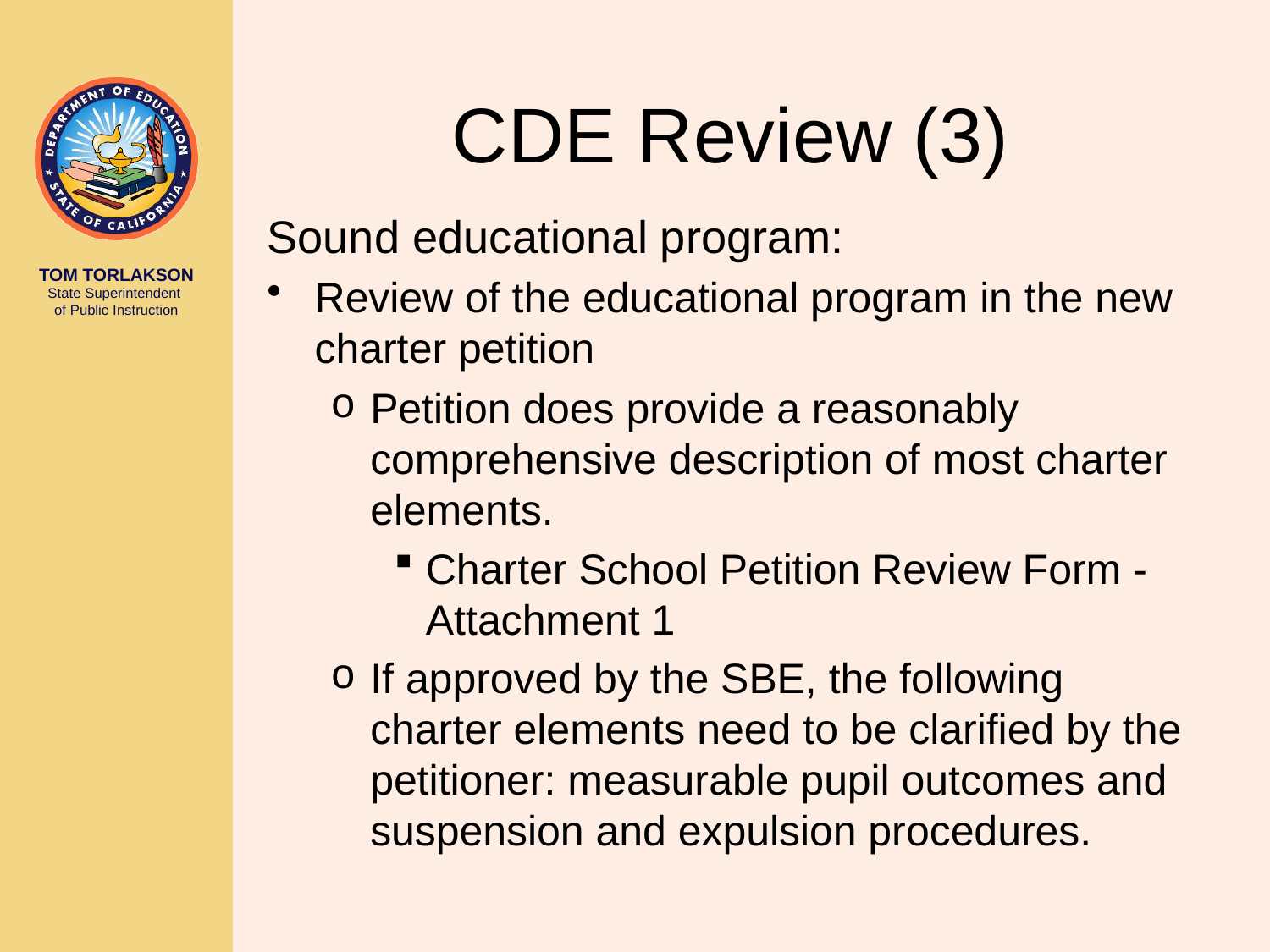

# CDE Review (3)
Sound educational program:
Review of the educational program in the new charter petition
Petition does provide a reasonably comprehensive description of most charter elements.
Charter School Petition Review Form - Attachment 1
If approved by the SBE, the following charter elements need to be clarified by the petitioner: measurable pupil outcomes and suspension and expulsion procedures.